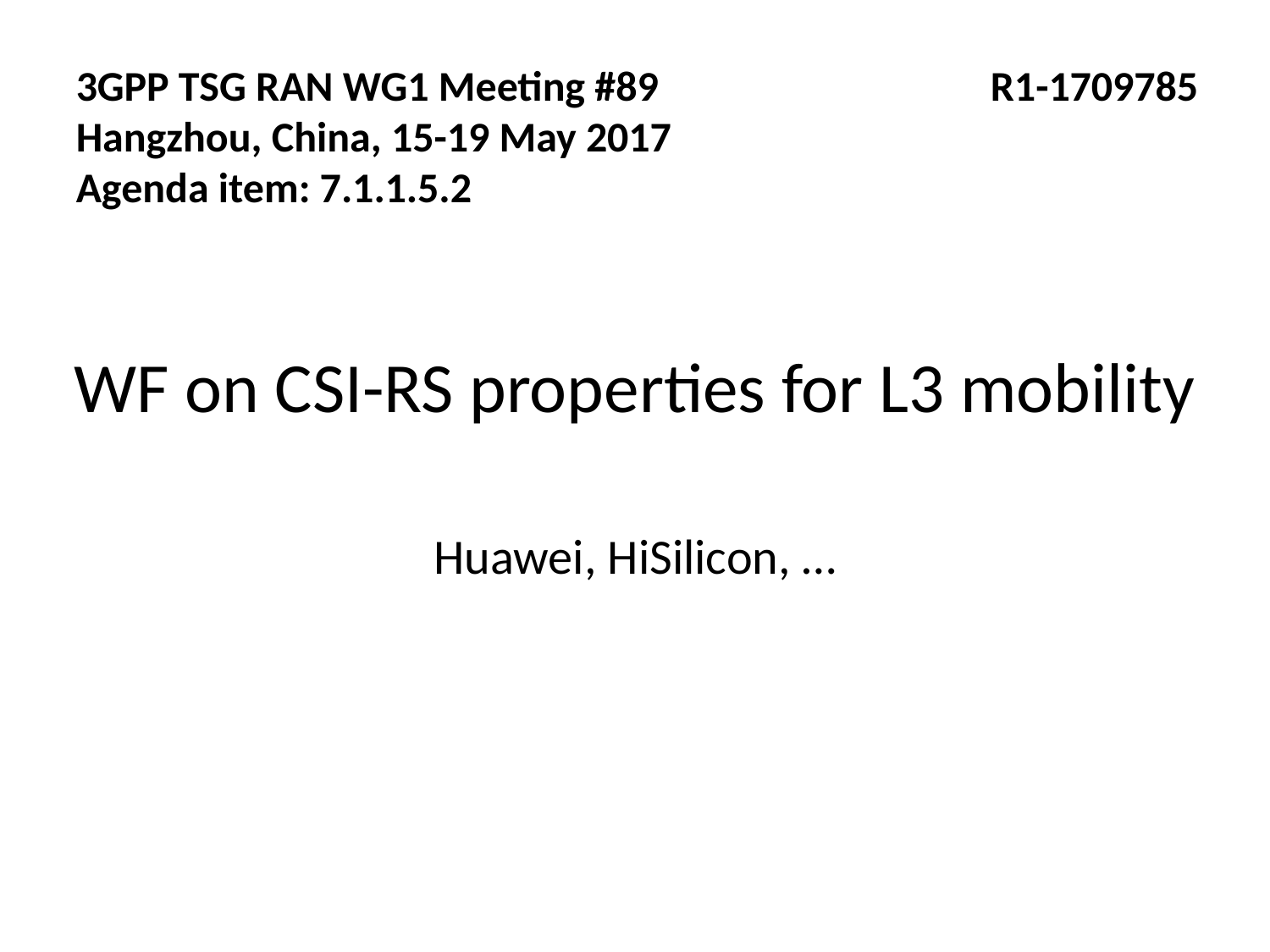

3GPP TSG RAN WG1 Meeting #89		                R1-1709785
Hangzhou, China, 15-19 May 2017
Agenda item: 7.1.1.5.2
WF on CSI-RS properties for L3 mobility
Huawei, HiSilicon, …